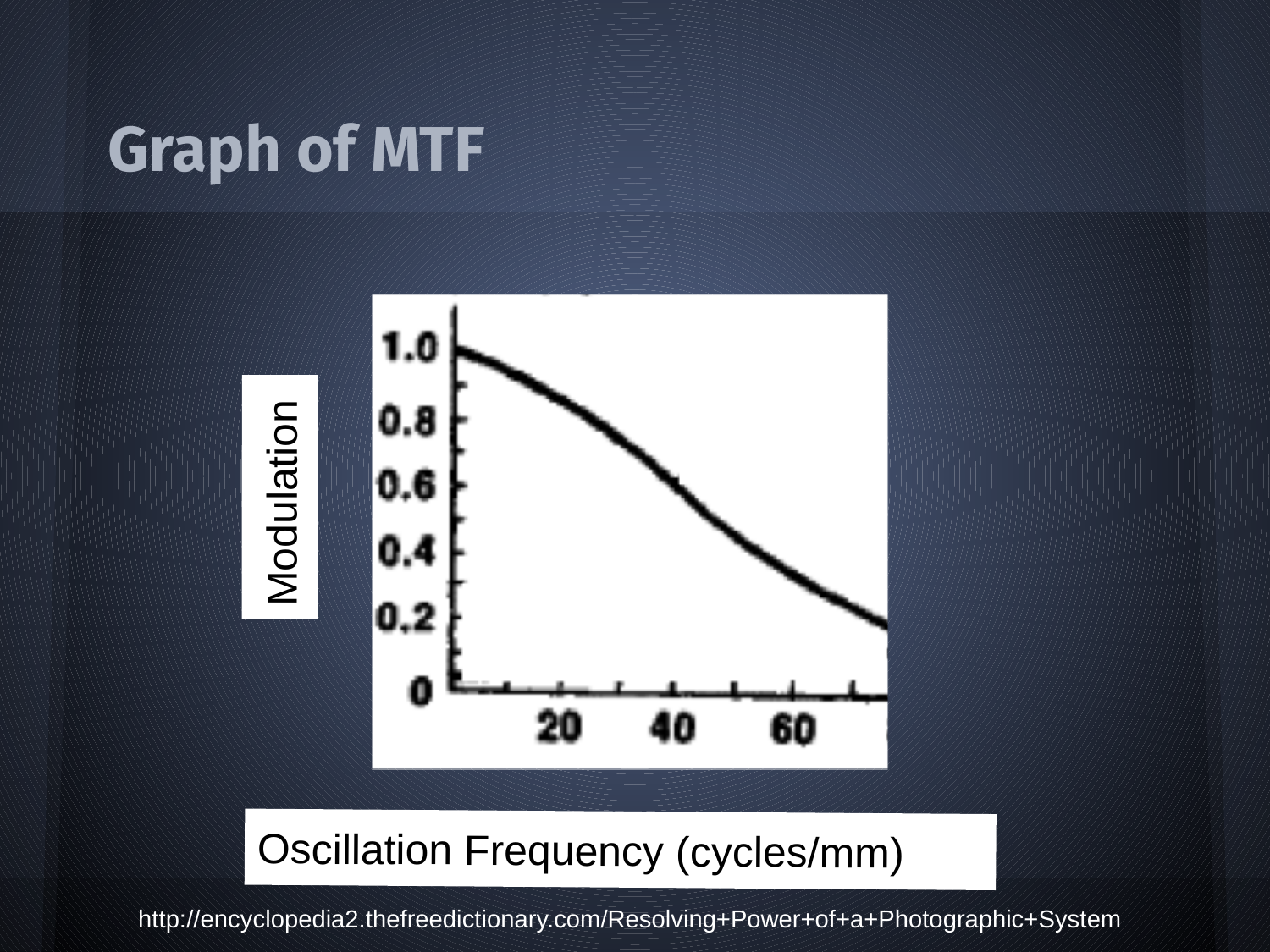

# Graph of MTF

Modulation
Oscillation Frequency (cycles/mm)
http://encyclopedia2.thefreedictionary.com/Resolving+Power+of+a+Photographic+System